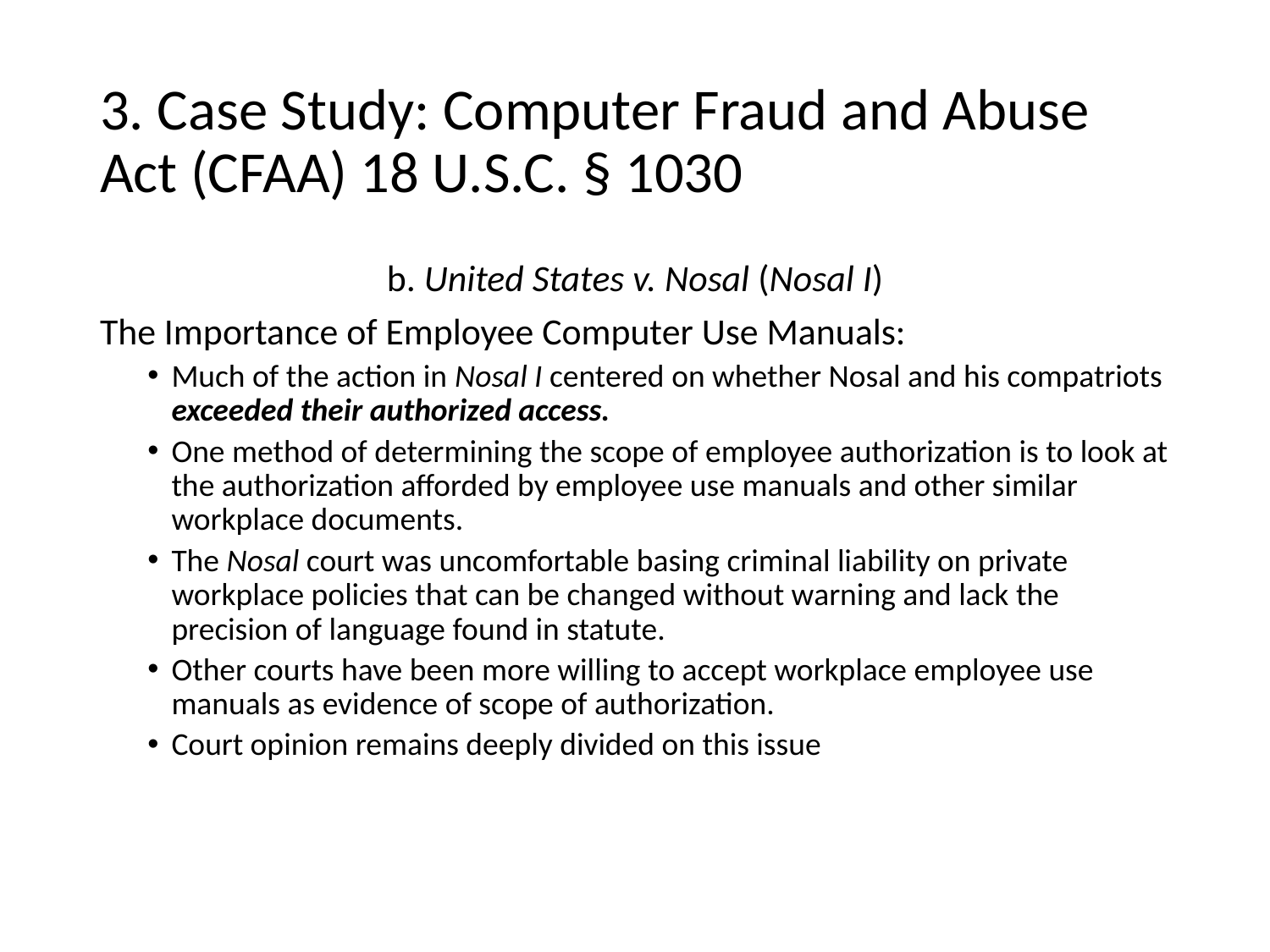

# 3. Case Study: Computer Fraud and Abuse Act (CFAA) 18 U.S.C. § 1030
b. United States v. Nosal (Nosal I)
The Importance of Employee Computer Use Manuals:
Much of the action in Nosal I centered on whether Nosal and his compatriots exceeded their authorized access.
One method of determining the scope of employee authorization is to look at the authorization afforded by employee use manuals and other similar workplace documents.
The Nosal court was uncomfortable basing criminal liability on private workplace policies that can be changed without warning and lack the precision of language found in statute.
Other courts have been more willing to accept workplace employee use manuals as evidence of scope of authorization.
Court opinion remains deeply divided on this issue